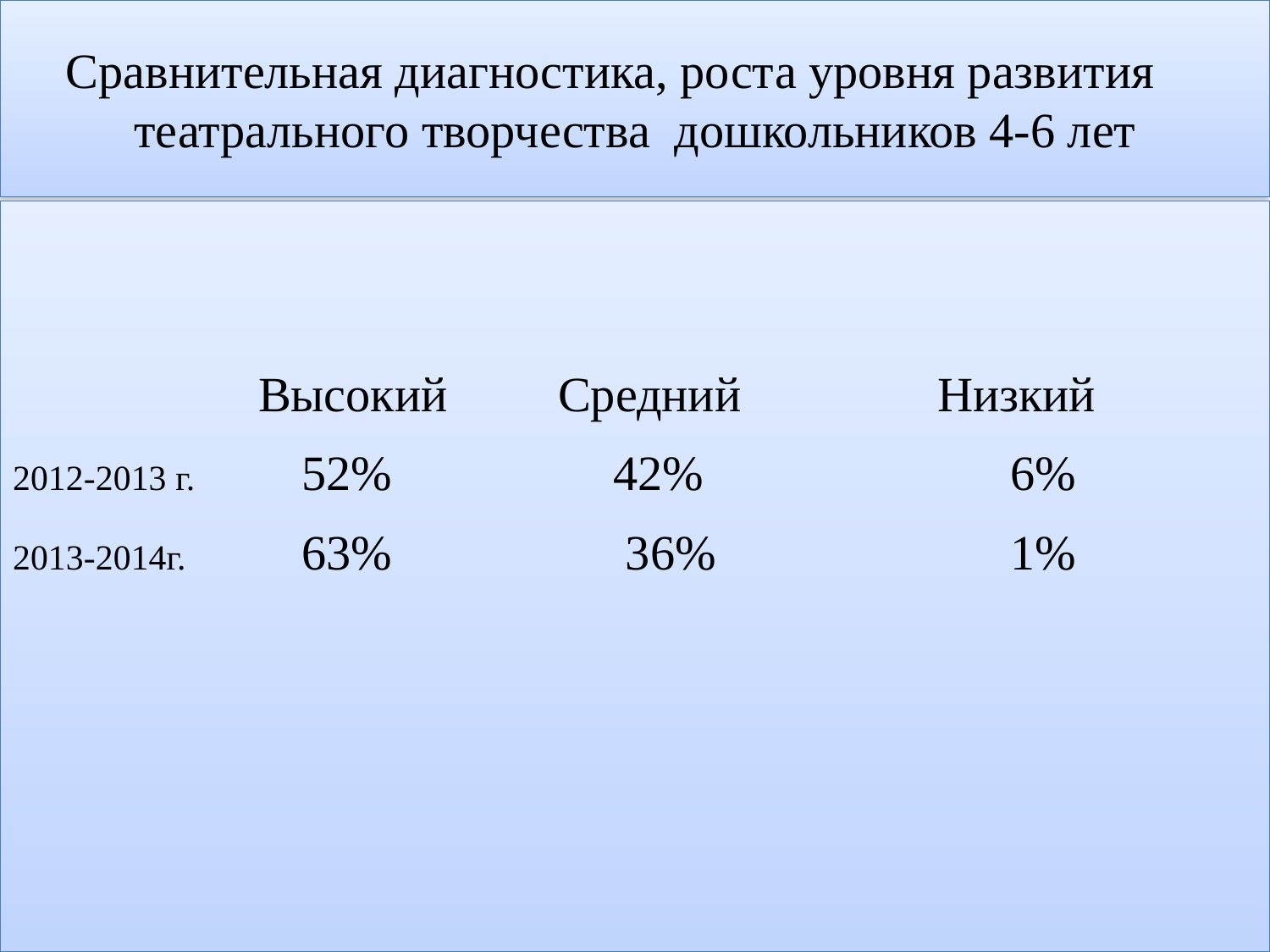

# Сравнительная диагностика, роста уровня развития     театрального творчества  дошкольников 4-6 лет

                    Высокий         Средний                Низкий
2012-2013 г.            52%                  42%                         6%
2013-2014г.          63%                   36%                        1%